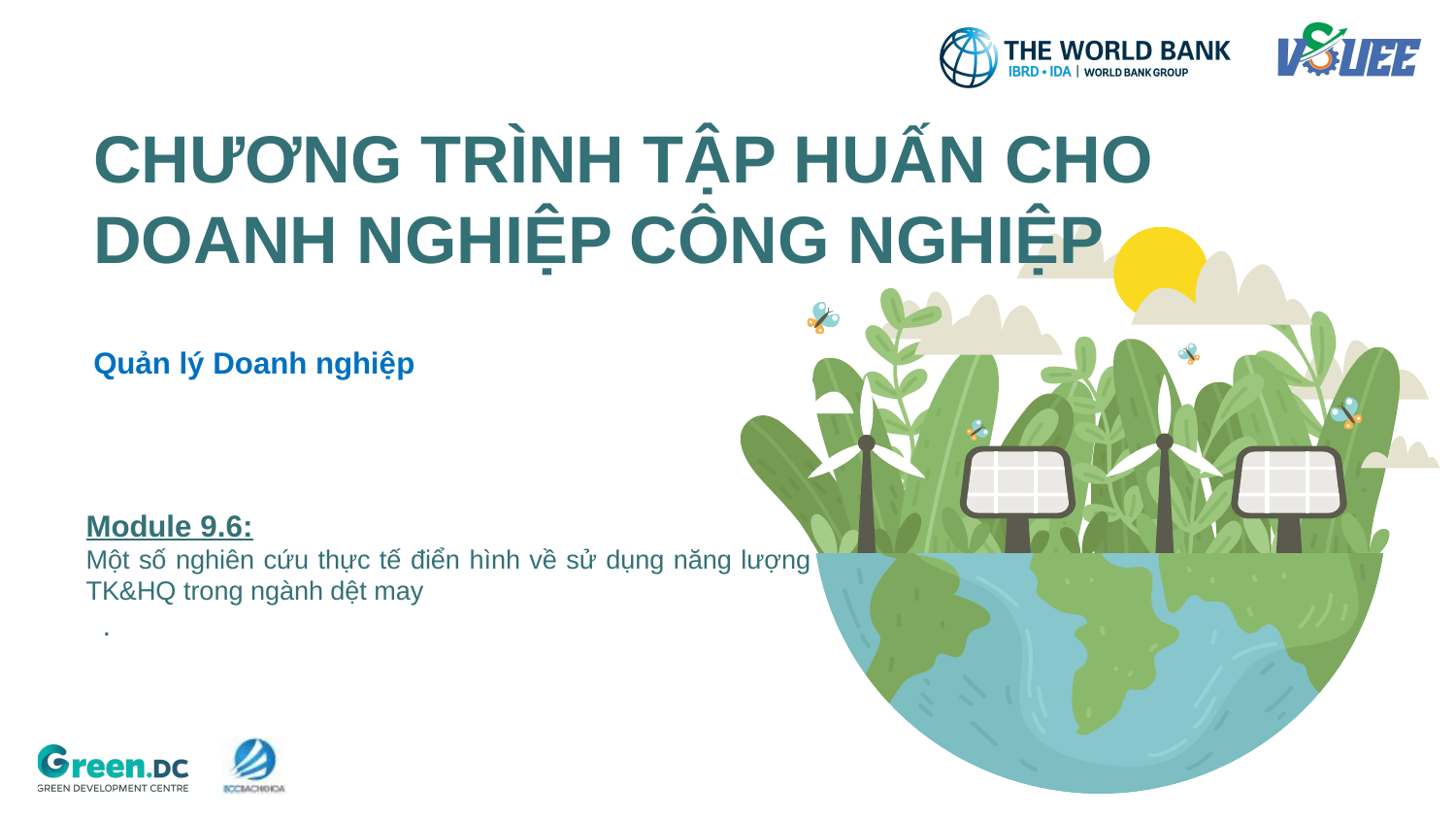

# CHƯƠNG TRÌNH TẬP HUẤN CHO DOANH NGHIỆP CÔNG NGHIỆP

Quản lý Doanh nghiệp
Module 9.6:
Một số nghiên cứu thực tế điển hình về sử dụng năng lượng TK&HQ trong ngành dệt may
.